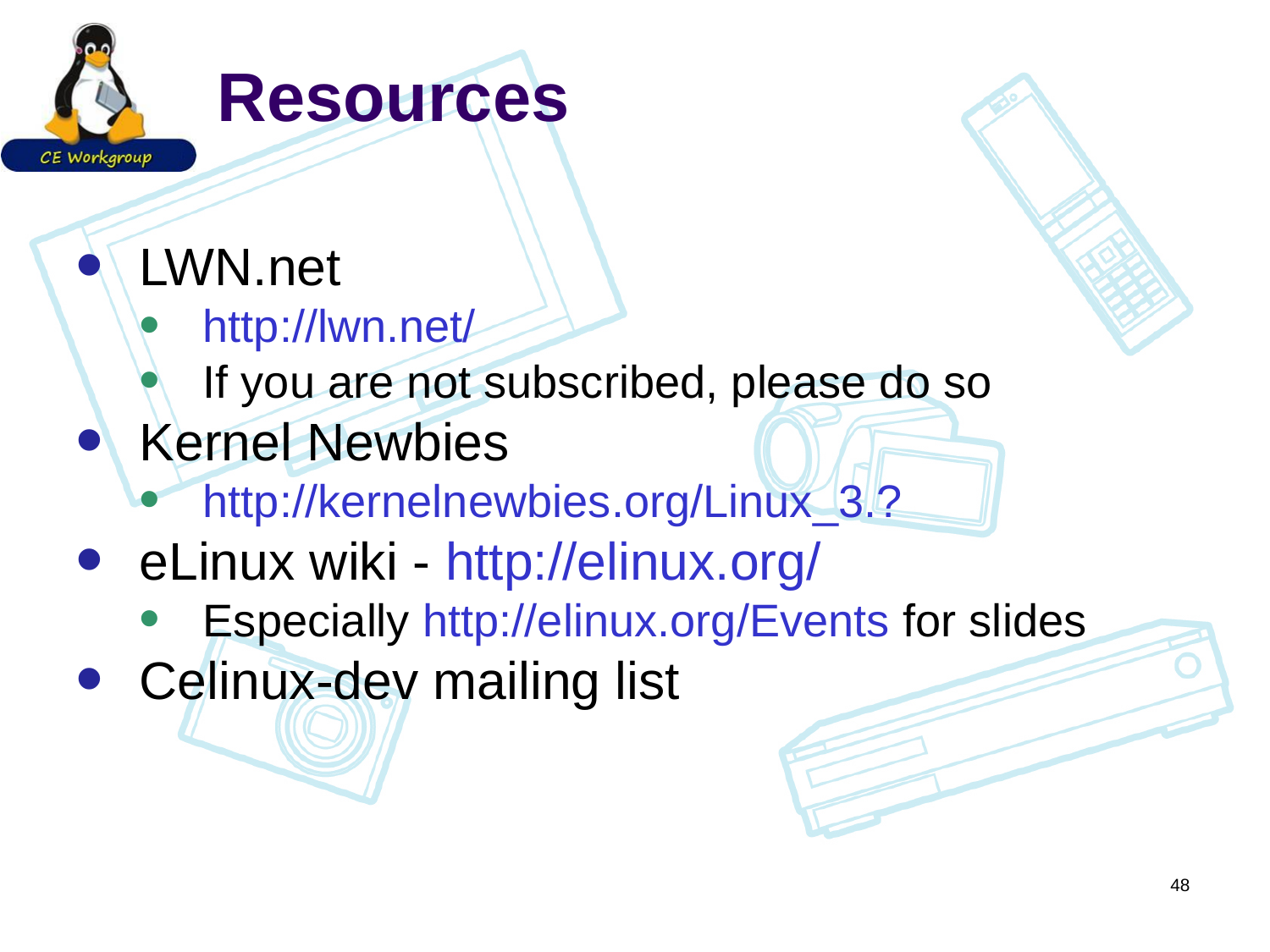

# Resources
LWN.net
http://lwn.net/
If you are not subscribed, please do so
Kernel Newbies
http://kernelnewbies.org/Linux_3.?
eLinux wiki - http://elinux.org/
Especially http://elinux.org/Events for slides
Celinux-dev mailing list

48